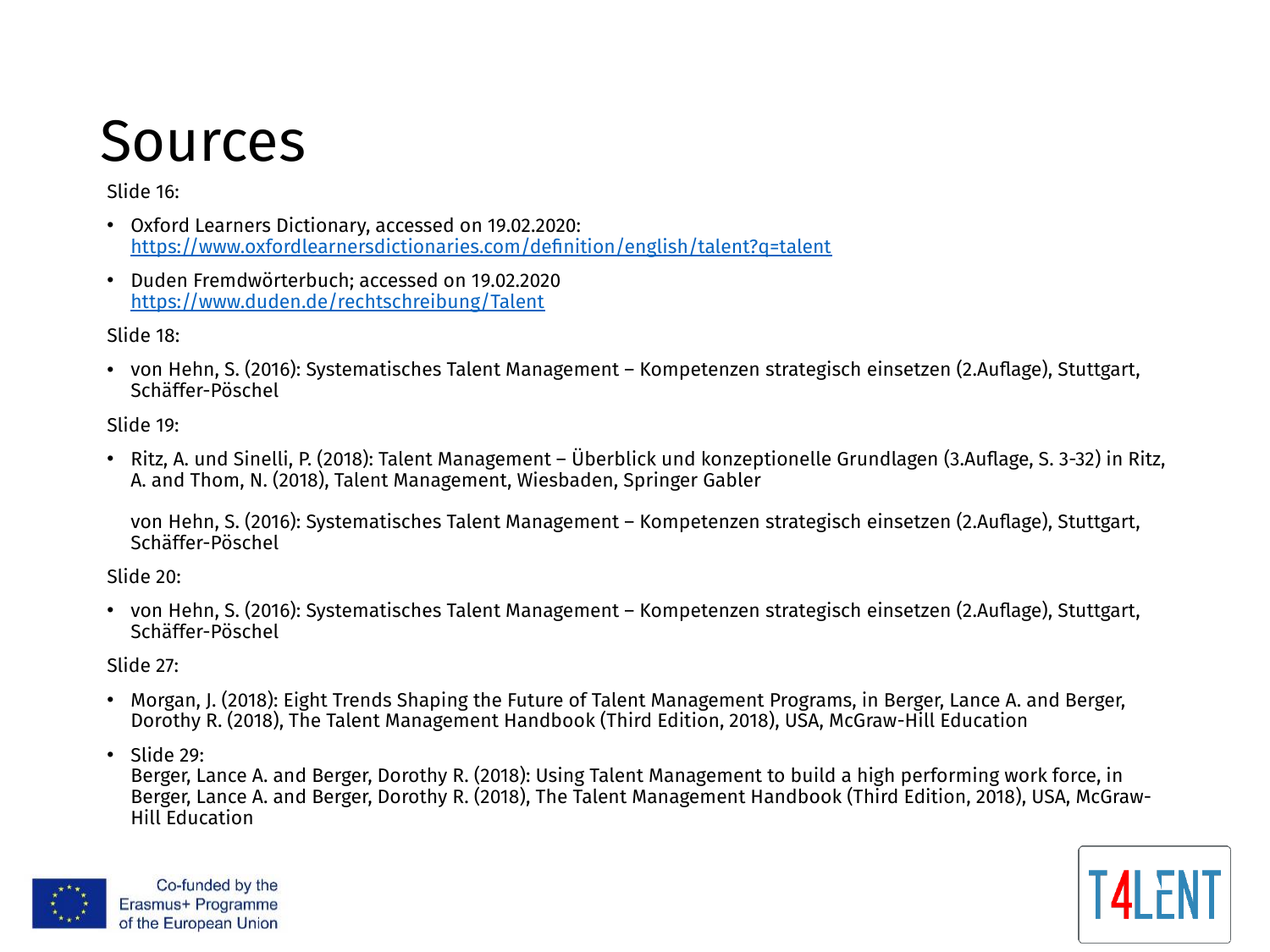

# Sources
Slide 16:
Oxford Learners Dictionary, accessed on 19.02.2020:
https://www.oxfordlearnersdictionaries.com/definition/english/talent?q=talent
Duden Fremdwörterbuch; accessed on 19.02.2020
https://www.duden.de/rechtschreibung/Talent
Slide 18:
von Hehn, S. (2016): Systematisches Talent Management – Kompetenzen strategisch einsetzen (2.Auflage), Stuttgart, Schäffer-Pöschel
Slide 19:
Ritz, A. und Sinelli, P. (2018): Talent Management – Überblick und konzeptionelle Grundlagen (3.Auflage, S. 3-32) in Ritz, A. and Thom, N. (2018), Talent Management, Wiesbaden, Springer Gabler
von Hehn, S. (2016): Systematisches Talent Management – Kompetenzen strategisch einsetzen (2.Auflage), Stuttgart, Schäffer-Pöschel
Slide 20:
von Hehn, S. (2016): Systematisches Talent Management – Kompetenzen strategisch einsetzen (2.Auflage), Stuttgart, Schäffer-Pöschel
Slide 27:
Morgan, J. (2018): Eight Trends Shaping the Future of Talent Management Programs, in Berger, Lance A. and Berger, Dorothy R. (2018), The Talent Management Handbook (Third Edition, 2018), USA, McGraw-Hill Education
Slide 29:
Berger, Lance A. and Berger, Dorothy R. (2018): Using Talent Management to build a high performing work force, in Berger, Lance A. and Berger, Dorothy R. (2018), The Talent Management Handbook (Third Edition, 2018), USA, McGraw-Hill Education